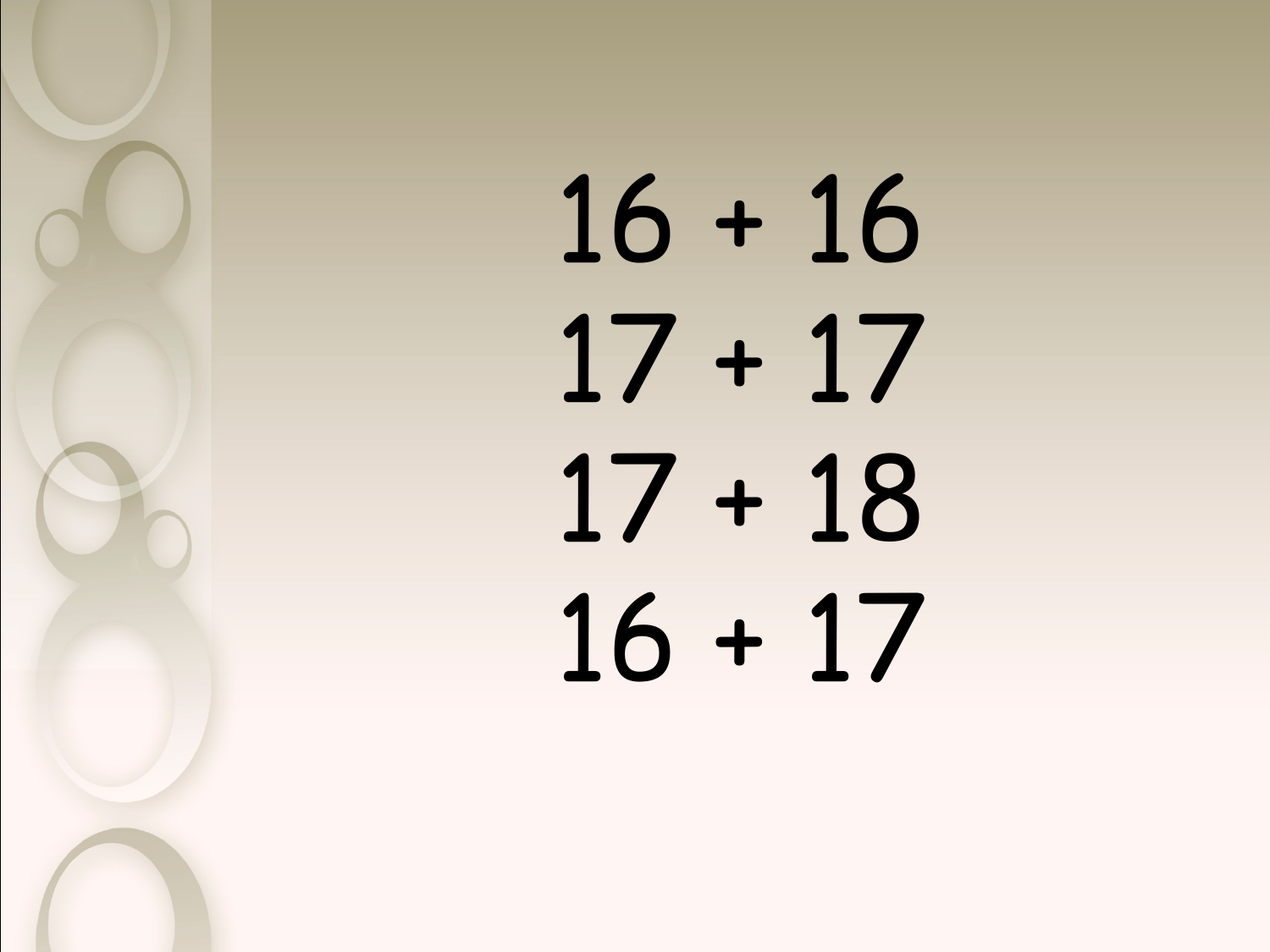

16 + 16
17 + 17
17 + 18
16 + 17